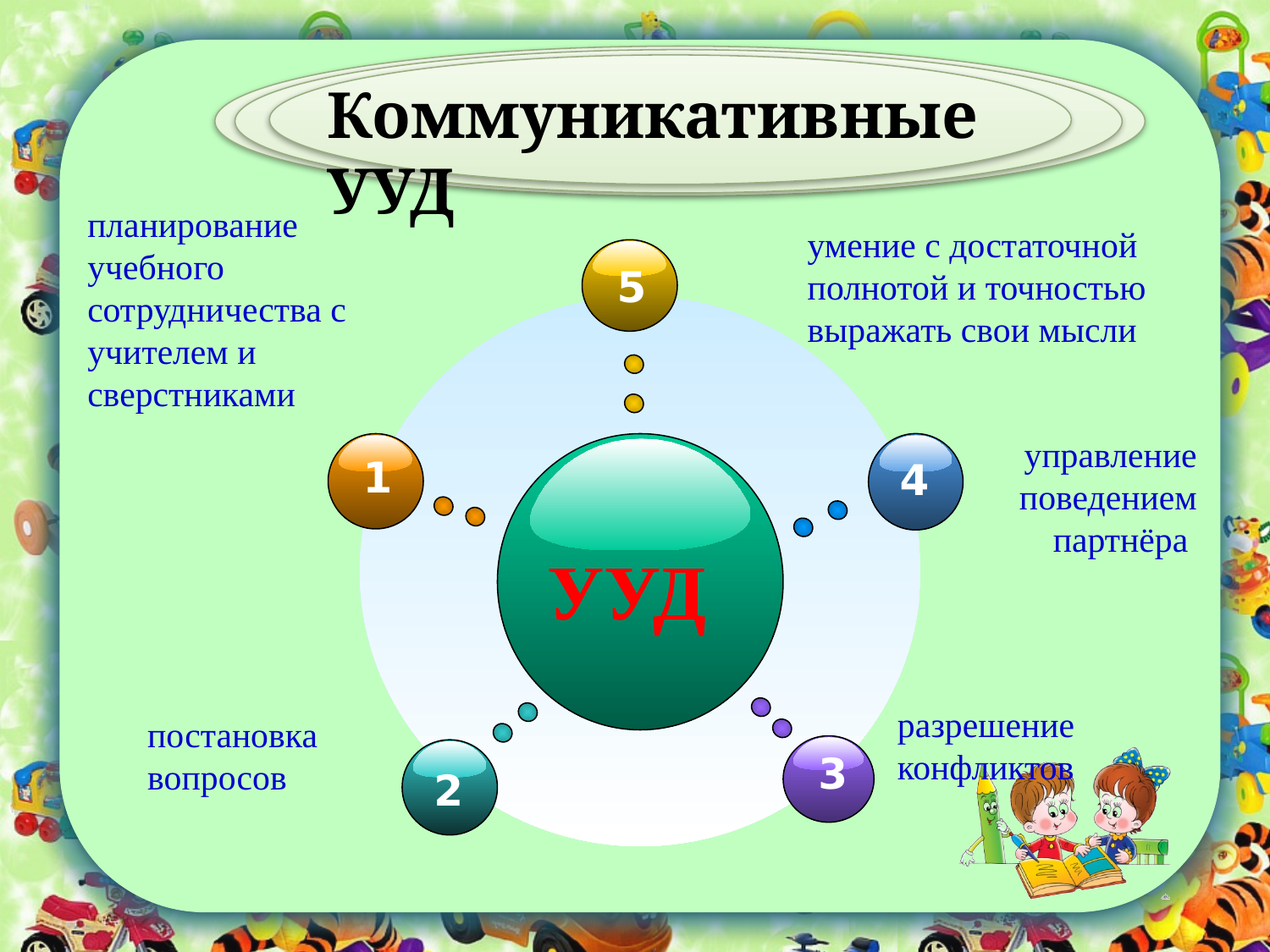

Коммуникативные УУД
планирование учебного сотрудничества с учителем и сверстниками
умение с достаточной полнотой и точностью выражать свои мысли

5

управление поведением партнёра

1

4

УУД
разрешение конфликтов

постановка вопросов

3

2